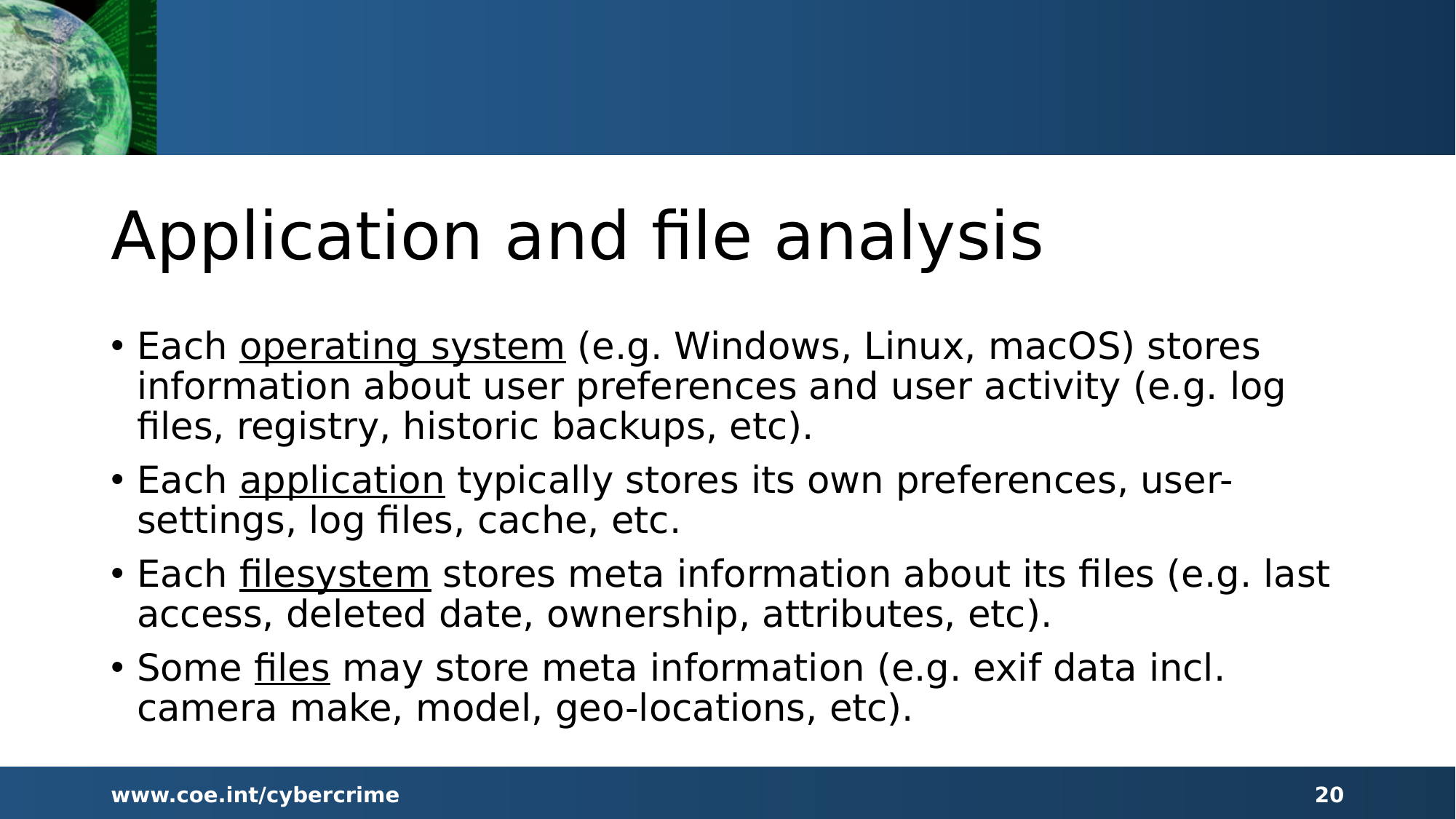

# Application and file analysis
Each operating system (e.g. Windows, Linux, macOS) stores information about user preferences and user activity (e.g. log files, registry, historic backups, etc).
Each application typically stores its own preferences, user-settings, log files, cache, etc.
Each filesystem stores meta information about its files (e.g. last access, deleted date, ownership, attributes, etc).
Some files may store meta information (e.g. exif data incl. camera make, model, geo-locations, etc).

www.coe.int/cybercrime
20